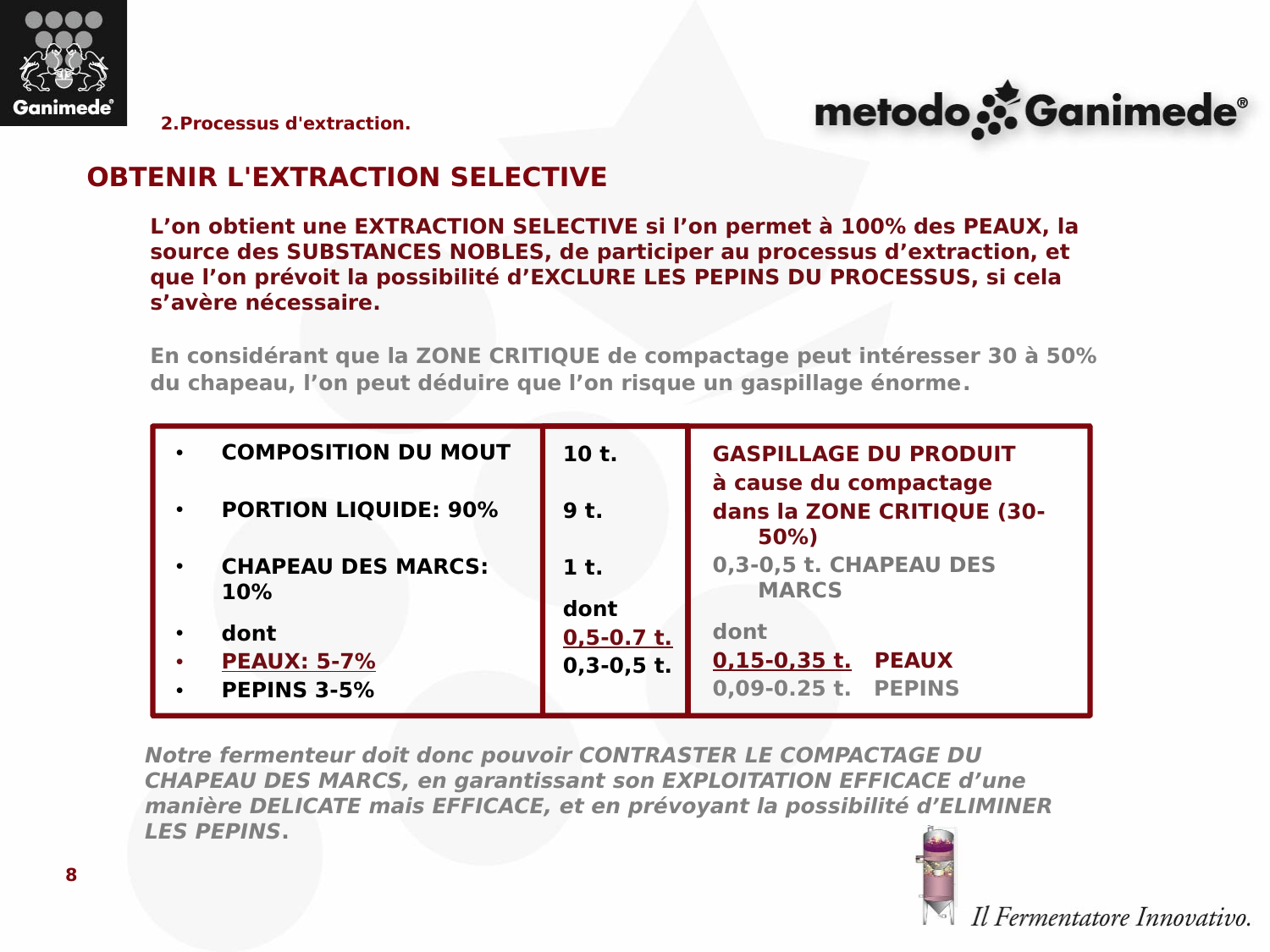

2.Processus d'extraction.
OBTENIR L'EXTRACTION SELECTIVE
L’on obtient une EXTRACTION SELECTIVE si l’on permet à 100% des PEAUX, la source des SUBSTANCES NOBLES, de participer au processus d’extraction, et que l’on prévoit la possibilité d’EXCLURE LES PEPINS DU PROCESSUS, si cela s’avère nécessaire.

En considérant que la ZONE CRITIQUE de compactage peut intéresser 30 à 50% du chapeau, l’on peut déduire que l’on risque un gaspillage énorme.

# COMPOSITION DU MOUT

PORTION LIQUIDE: 90%

CHAPEAU DES MARCS: 10%

dont
PEAUX: 5-7%
PEPINS 3-5%

10 t.

9 t.

1 t.

dont
0,5-0.7 t.
0,3-0,5 t.

GASPILLAGE DU PRODUIT
à cause du compactage
dans la ZONE CRITIQUE (30-50%)
0,3-0,5 t. CHAPEAU DES MARCS

dont
0,15-0,35 t.   PEAUX
0,09-0.25 t.   PEPINS

Notre fermenteur doit donc pouvoir CONTRASTER LE COMPACTAGE DU CHAPEAU DES MARCS, en garantissant son EXPLOITATION EFFICACE d’une manière DELICATE mais EFFICACE, et en prévoyant la possibilité d’ELIMINER LES PEPINS.
8